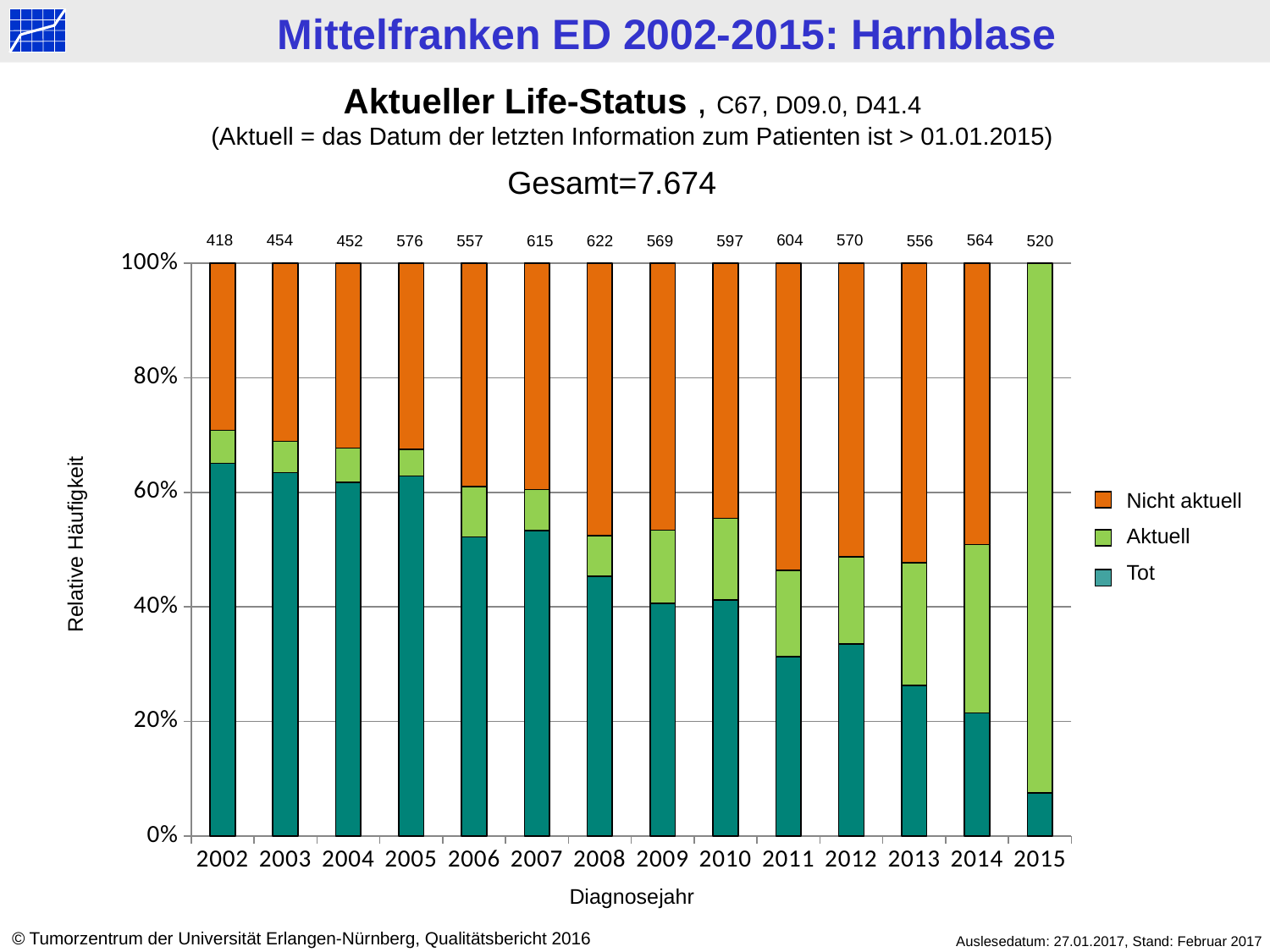

Aktueller Life-Status , C67, D09.0, D41.4
(Aktuell = das Datum der letzten Information zum Patienten ist > 01.01.2015)
Gesamt=7.674
604
570
418
454
564
452
576
557
615
569
622
597
556
520

### Chart

| Category | tot | > 2015 | < 2015 |
|---|---|---|---|
| 2002 | 272.0 | 24.0 | 122.0 |
| 2003 | 288.0 | 25.0 | 141.0 |
| 2004 | 279.0 | 27.0 | 146.0 |
| 2005 | 362.0 | 27.0 | 187.0 |
| 2006 | 291.0 | 49.0 | 217.0 |
| 2007 | 328.0 | 44.0 | 243.0 |
| 2008 | 282.0 | 44.0 | 296.0 |
| 2009 | 231.0 | 73.0 | 265.0 |
| 2010 | 246.0 | 85.0 | 266.0 |
| 2011 | 189.0 | 91.0 | 324.0 |
| 2012 | 191.0 | 87.0 | 292.0 |
| 2013 | 146.0 | 119.0 | 291.0 |
| 2014 | 121.0 | 166.0 | 277.0 |
| 2015 | 39.0 | 481.0 | None |
Nicht aktuell
Aktuell
Tot

Relative Häufigkeit

Diagnosejahr